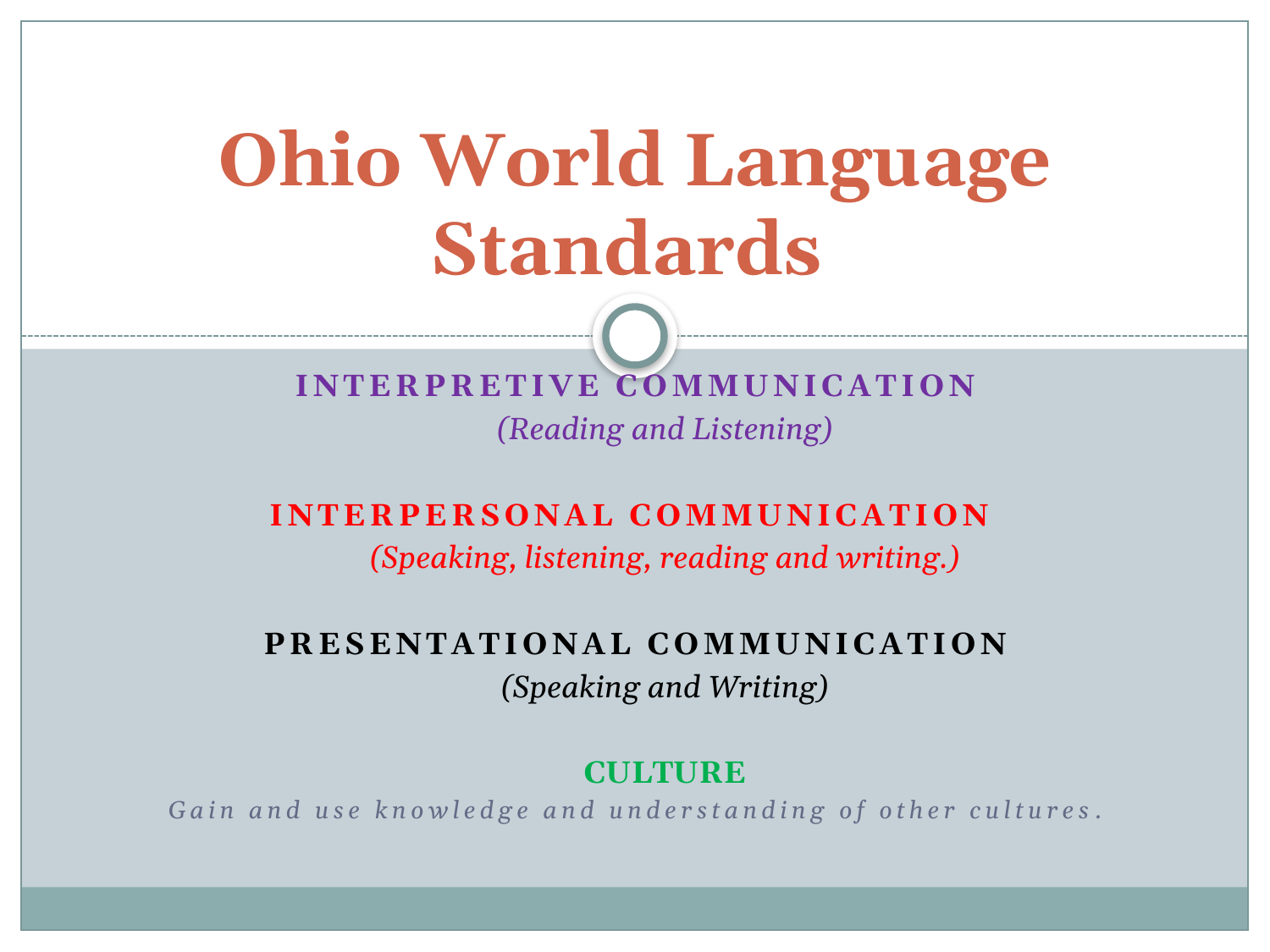

# Ohio World Language Standards
Interpretive Communication
(Reading and Listening)

Interpersonal Communication
(Speaking, listening, reading and writing.)

Presentational Communication
(Speaking and Writing)

CULTURE
Gain and use knowledge and understanding of other cultures.